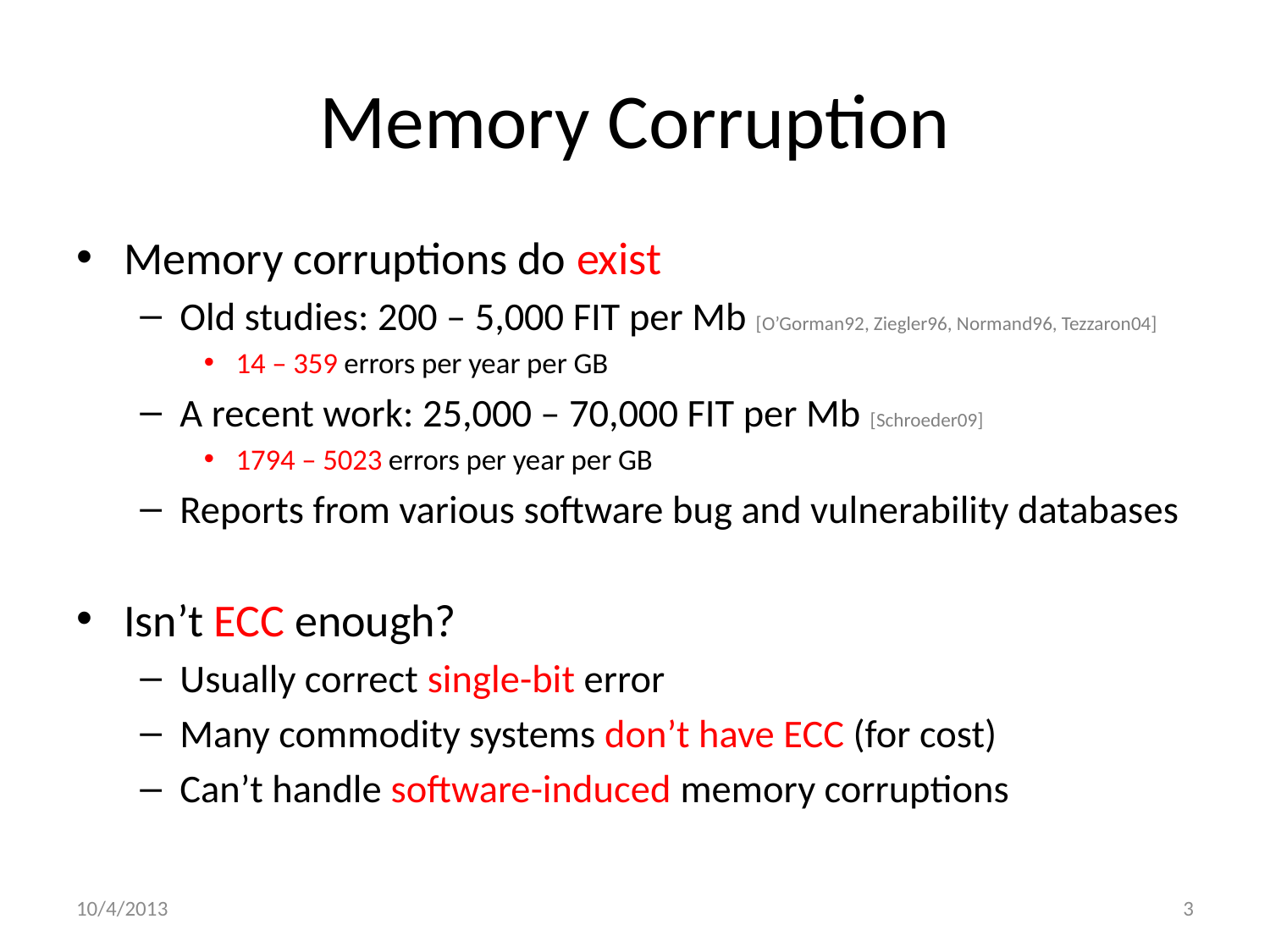

# Memory Corruption
Memory corruptions do exist
Old studies: 200 – 5,000 FIT per Mb [O’Gorman92, Ziegler96, Normand96, Tezzaron04]
14 – 359 errors per year per GB
A recent work: 25,000 – 70,000 FIT per Mb [Schroeder09]
1794 – 5023 errors per year per GB
Reports from various software bug and vulnerability databases

Isn’t ECC enough?
Usually correct single-bit error
Many commodity systems don’t have ECC (for cost)
Can’t handle software-induced memory corruptions

10/4/2013
3